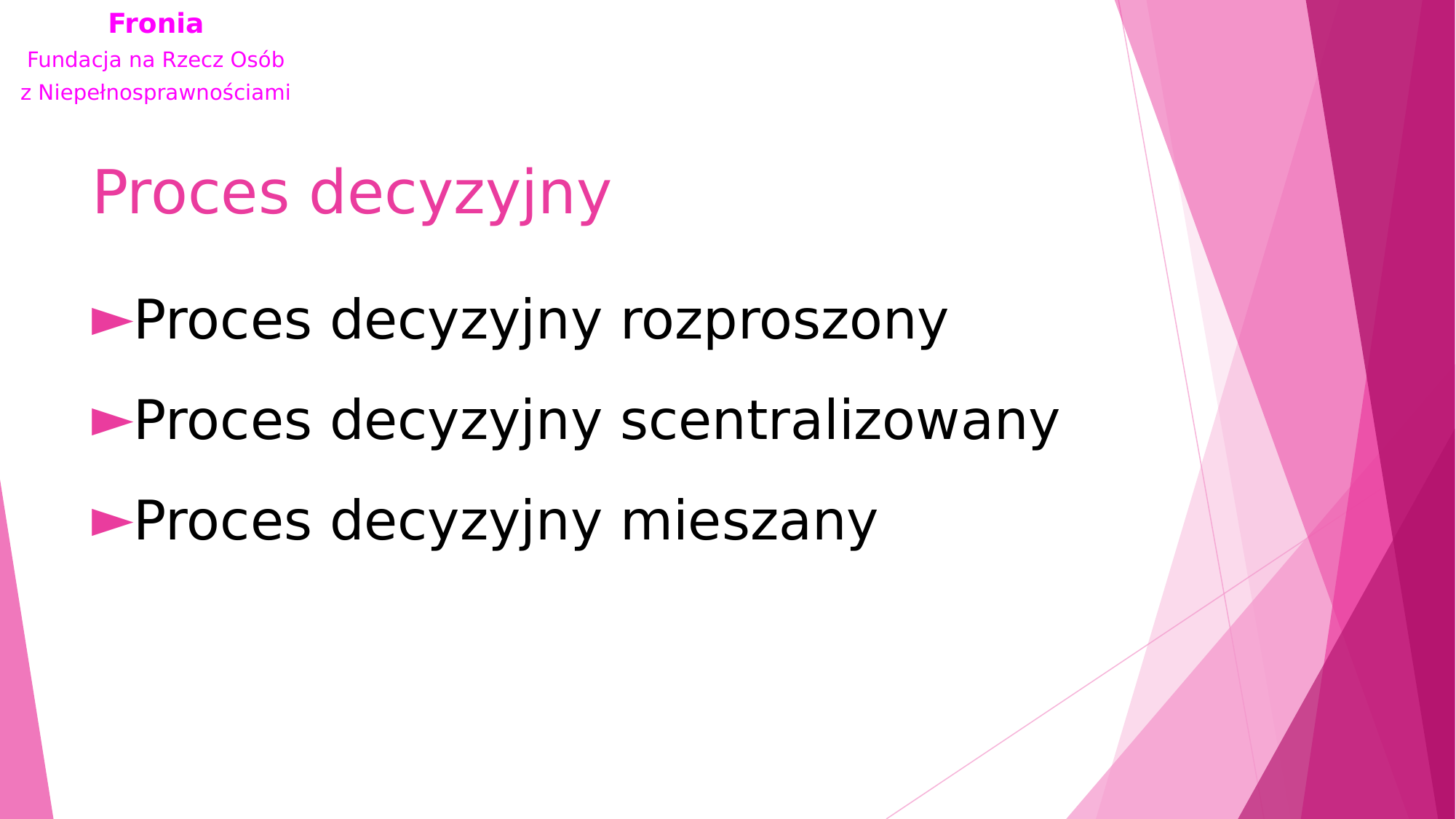

# Proces decyzyjny
Proces decyzyjny rozproszony
Proces decyzyjny scentralizowany
Proces decyzyjny mieszany